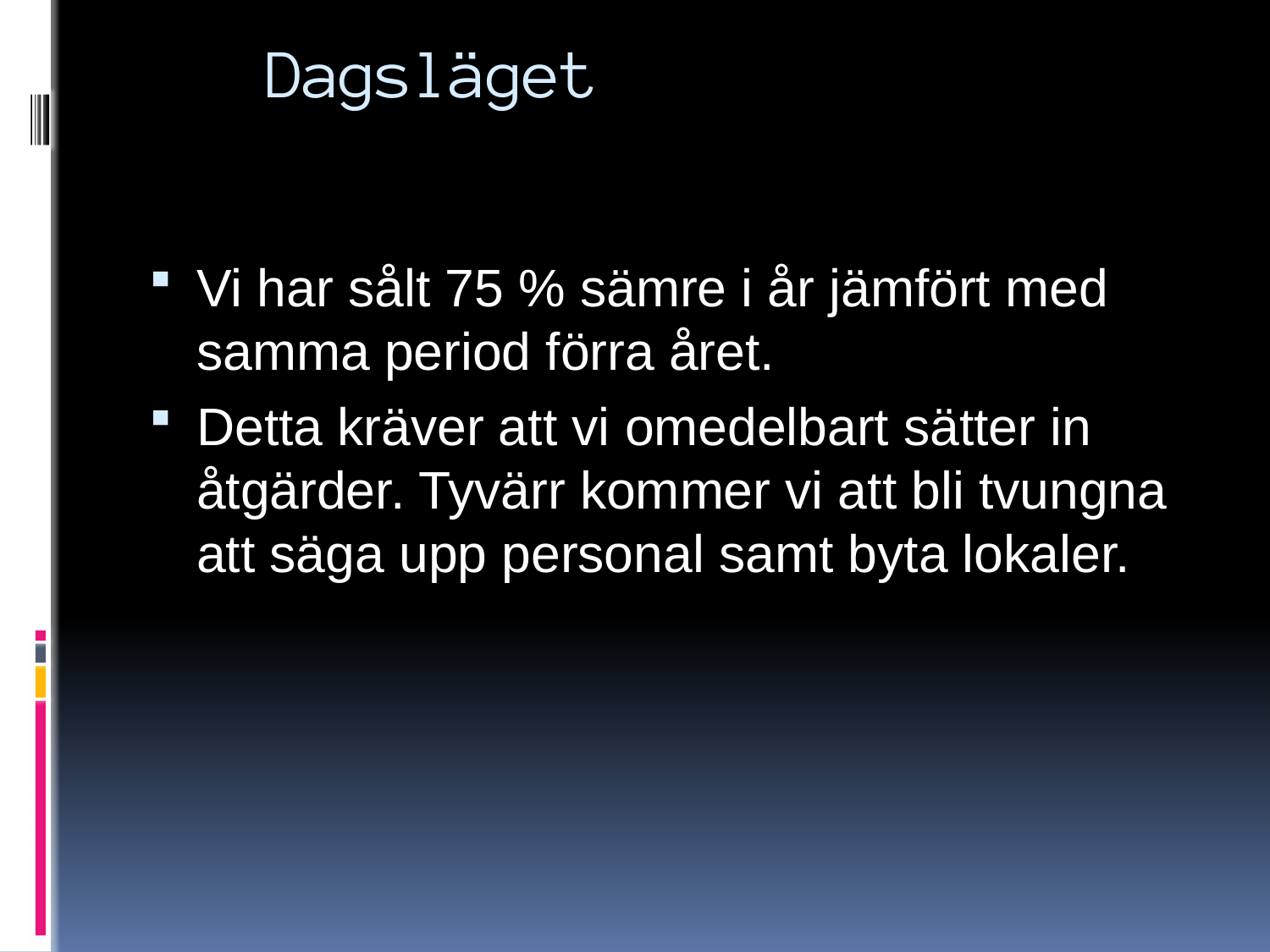

# Dagsläget
Vi har sålt 75 % sämre i år jämfört med samma period förra året.
Detta kräver att vi omedelbart sätter in åtgärder. Tyvärr kommer vi att bli tvungna att säga upp personal samt byta lokaler.